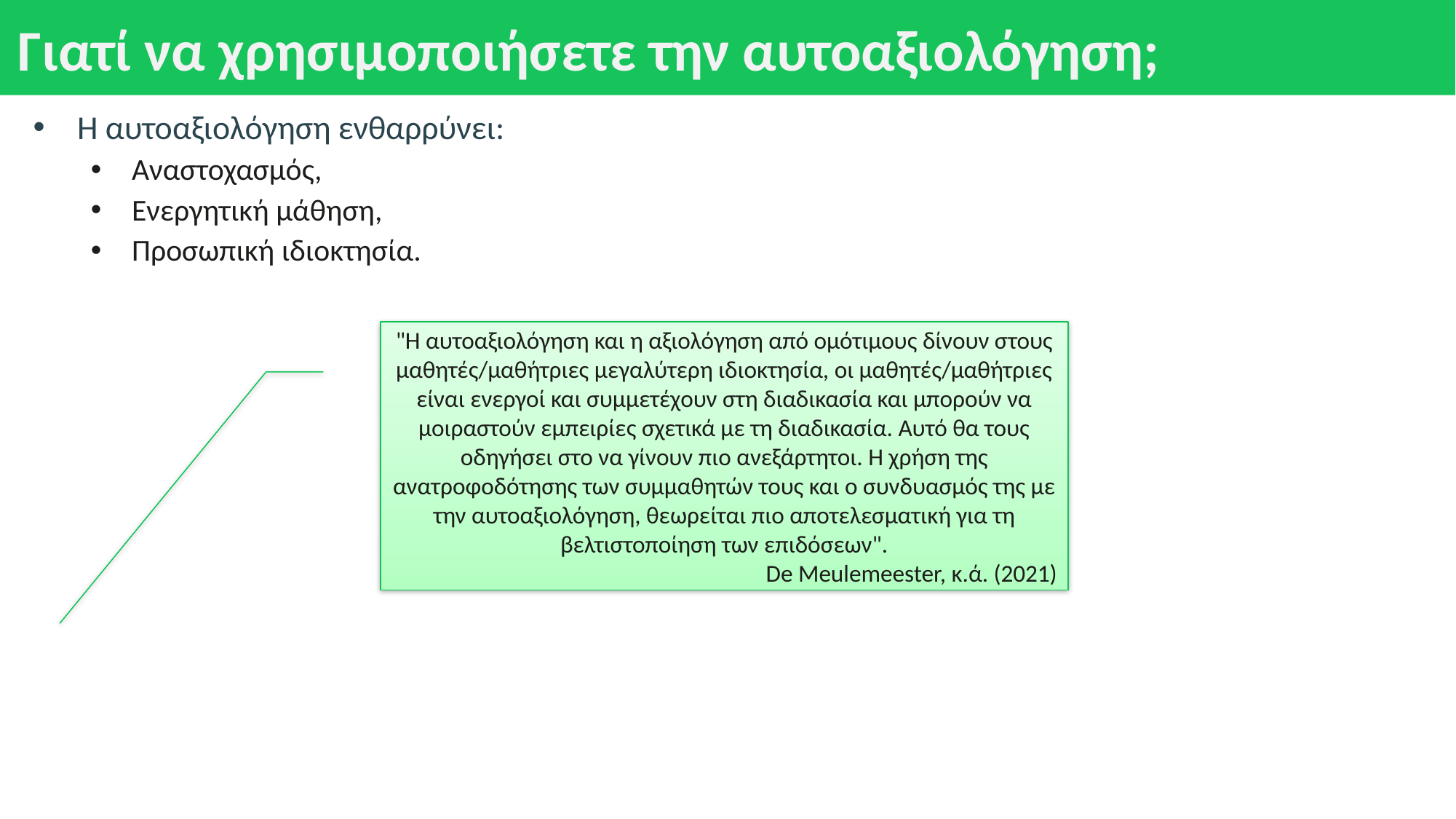

# Γιατί να χρησιμοποιήσετε την αυτοαξιολόγηση;
Η αυτοαξιολόγηση ενθαρρύνει:
Αναστοχασμός,
Ενεργητική μάθηση,
Προσωπική ιδιοκτησία.

"Η αυτοαξιολόγηση και η αξιολόγηση από ομότιμους δίνουν στους μαθητές/μαθήτριες μεγαλύτερη ιδιοκτησία, οι μαθητές/μαθήτριες είναι ενεργοί και συμμετέχουν στη διαδικασία και μπορούν να μοιραστούν εμπειρίες σχετικά με τη διαδικασία. Αυτό θα τους οδηγήσει στο να γίνουν πιο ανεξάρτητοι. Η χρήση της ανατροφοδότησης των συμμαθητών τους και ο συνδυασμός της με την αυτοαξιολόγηση, θεωρείται πιο αποτελεσματική για τη βελτιστοποίηση των επιδόσεων".
De Meulemeester, κ.ά. (2021)